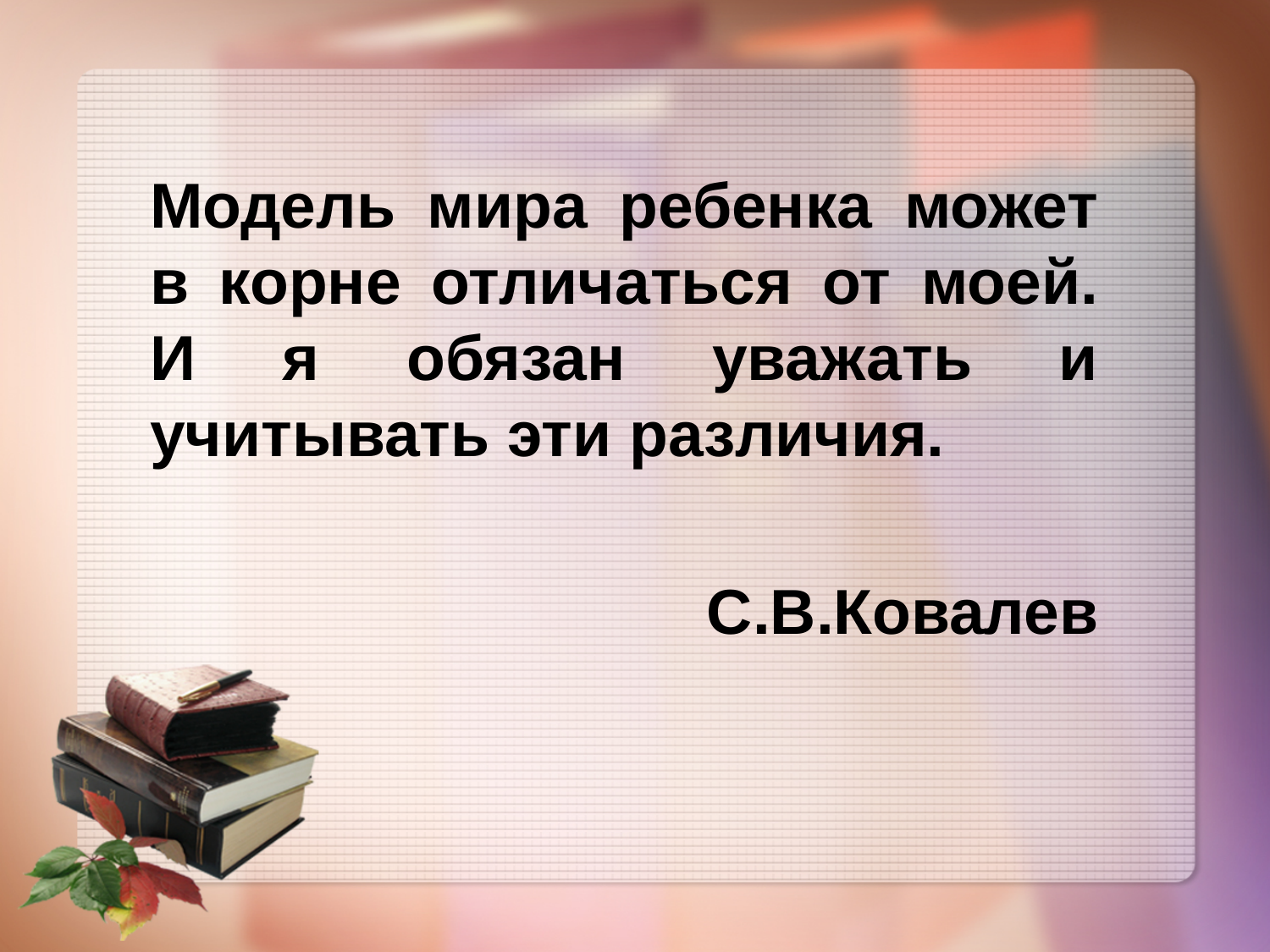

Модель мира ребенка может в корне отличаться от моей. И я обязан уважать и учитывать эти различия.

С.В.Ковалев